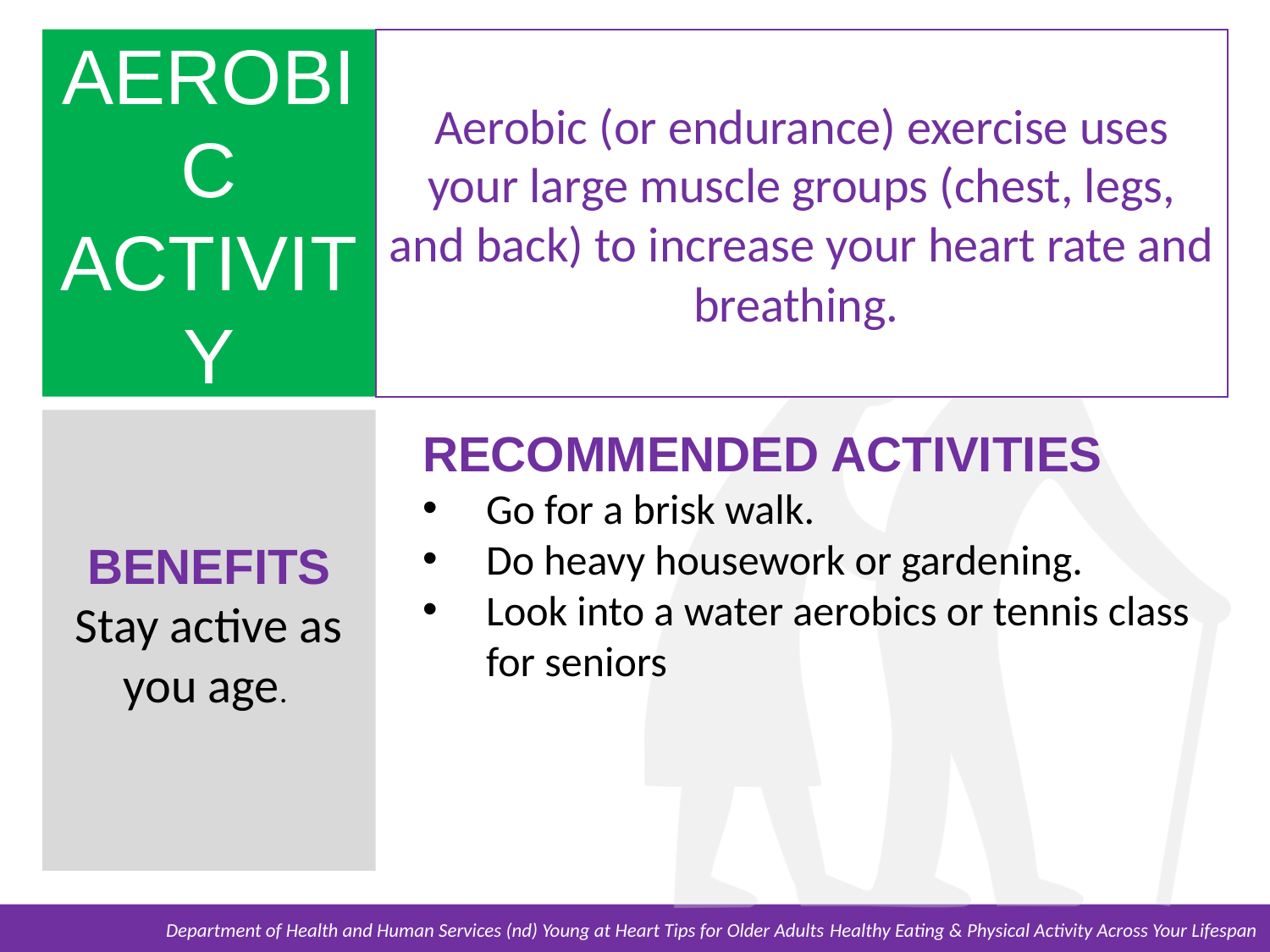

AEROBIC ACTIVITY
Aerobic (or endurance) exercise uses your large muscle groups (chest, legs, and back) to increase your heart rate and breathing.

BENEFITS
Stay active as you age.

RECOMMENDED ACTIVITIES
Go for a brisk walk.
Do heavy housework or gardening.
Look into a water aerobics or tennis class for seniors

Department of Health and Human Services (nd) Young at Heart Tips for Older Adults Healthy Eating & Physical Activity Across Your Lifespan